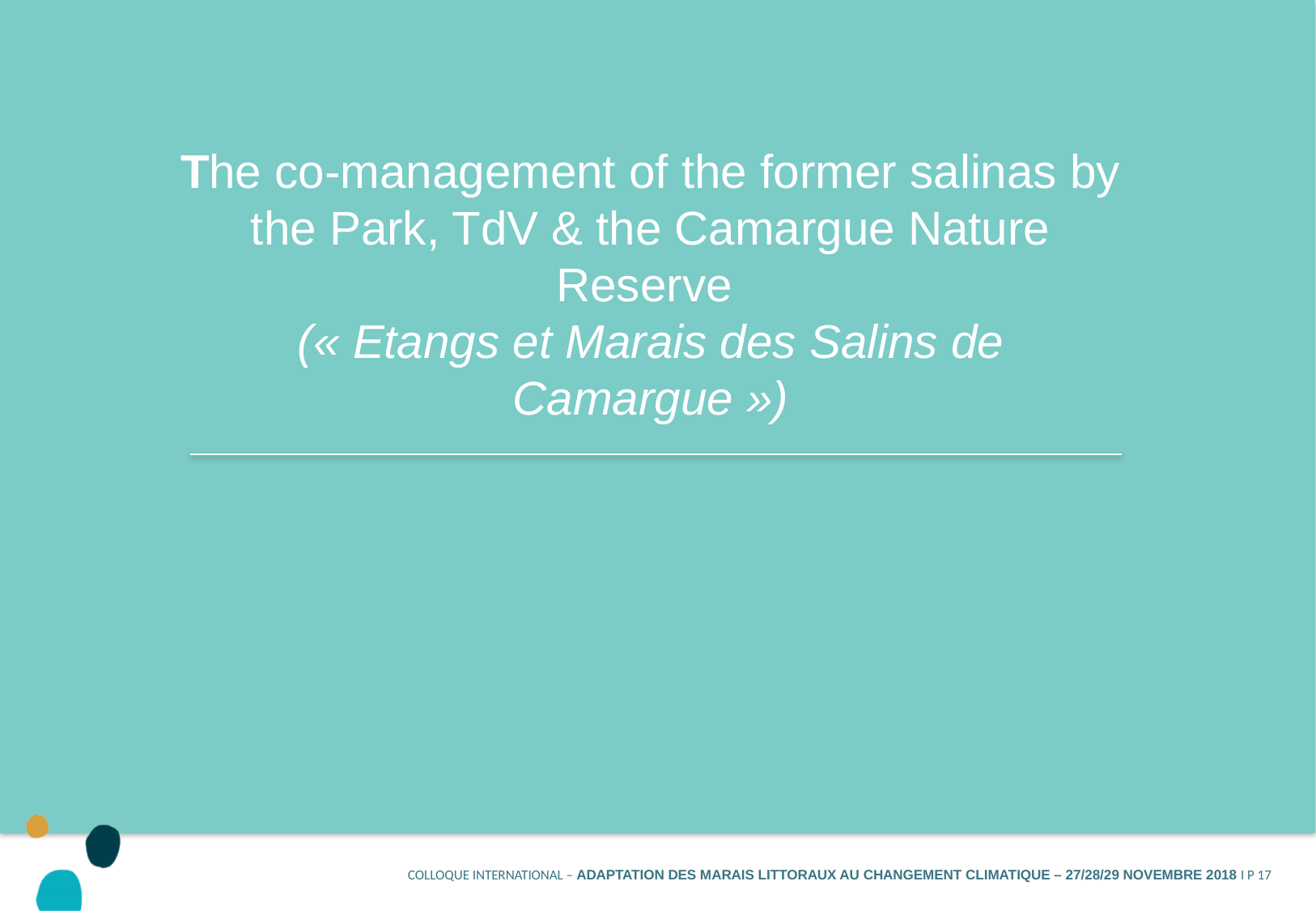

# The co-management of the former salinas by the Park, TdV & the Camargue Nature Reserve (« Etangs et Marais des Salins de Camargue »)